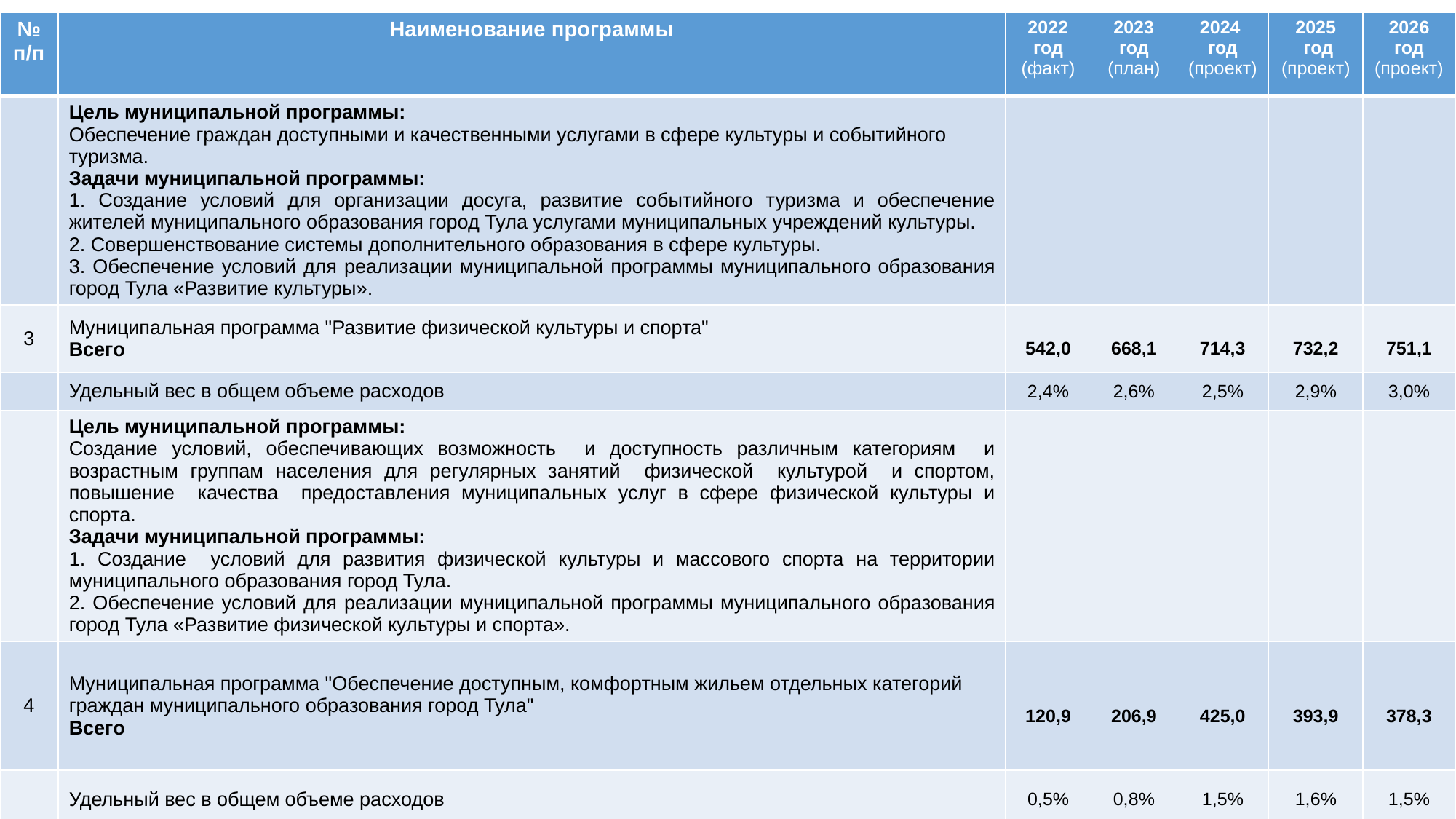

| № п/п | Наименование программы | 2022 год (факт) | 2023 год (план) | 2024 год (проект) | 2025 год (проект) | 2026 год (проект) |
| --- | --- | --- | --- | --- | --- | --- |
|  | Цель муниципальной программы: Обеспечение граждан доступными и качественными услугами в сфере культуры и событийного туризма. Задачи муниципальной программы: 1. Создание условий для организации досуга, развитие событийного туризма и обеспечение жителей муниципального образования город Тула услугами муниципальных учреждений культуры. 2. Совершенствование системы дополнительного образования в сфере культуры. 3. Обеспечение условий для реализации муниципальной программы муниципального образования город Тула «Развитие культуры». |  |  |  |  |  |
| 3 | Муниципальная программа "Развитие физической культуры и спорта" Всего | 542,0 | 668,1 | 714,3 | 732,2 | 751,1 |
|  | Удельный вес в общем объеме расходов | 2,4% | 2,6% | 2,5% | 2,9% | 3,0% |
|  | Цель муниципальной программы: Создание условий, обеспечивающих возможность и доступность различным категориям и возрастным группам населения для регулярных занятий физической культурой и спортом, повышение качества предоставления муниципальных услуг в сфере физической культуры и спорта. Задачи муниципальной программы: 1. Создание условий для развития физической культуры и массового спорта на территории муниципального образования город Тула. 2. Обеспечение условий для реализации муниципальной программы муниципального образования город Тула «Развитие физической культуры и спорта». |  |  |  |  |  |
| 4 | Муниципальная программа "Обеспечение доступным, комфортным жильем отдельных категорий граждан муниципального образования город Тула" Всего | 120,9 | 206,9 | 425,0 | 393,9 | 378,3 |
|  | Удельный вес в общем объеме расходов | 0,5% | 0,8% | 1,5% | 1,6% | 1,5% |